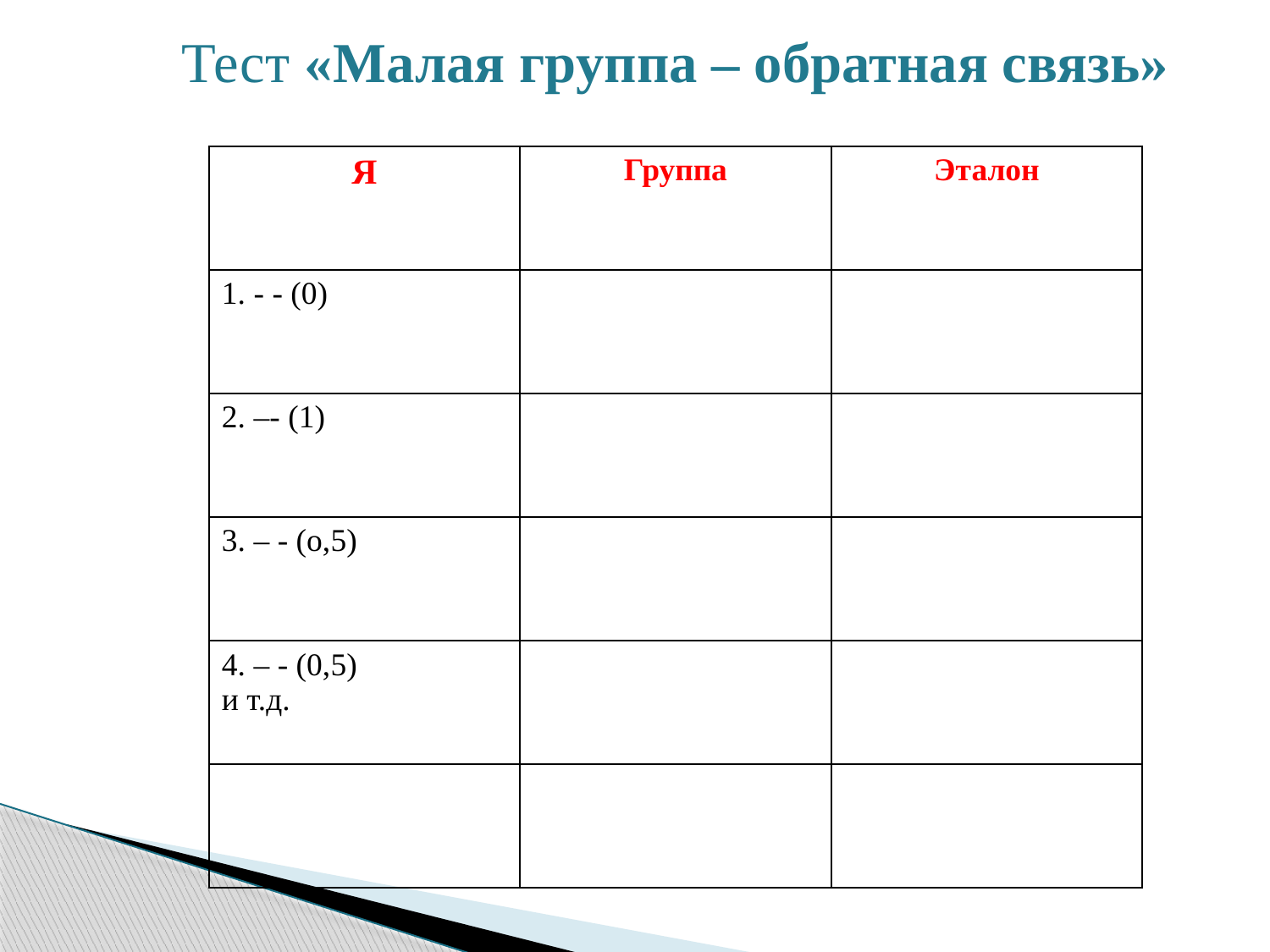

Тест «Малая группа – обратная связь»
| Я | Группа | Эталон |
| --- | --- | --- |
| 1. - - (0) |  |  |
| 2. –- (1) |  |  |
| 3. – - (о,5) |  |  |
| 4. – - (0,5) и т.д. |  |  |
|  |  |  |